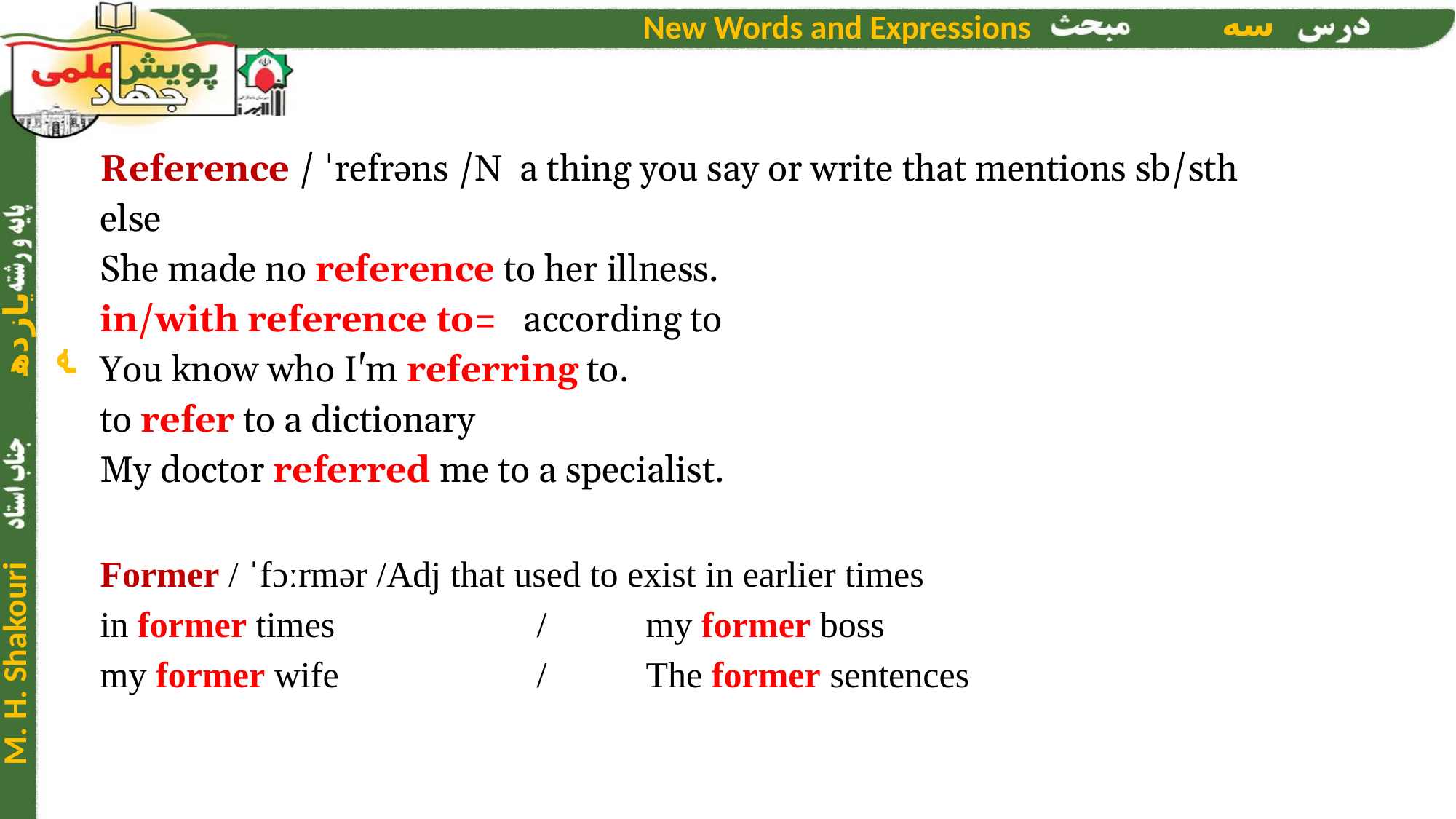

Reference / ˈrefrəns /N  a thing you say or write that mentions sb/sth else
She made no reference to her illness.
in/with reference to=   according to
You know who I'm referring to.
to refer to a dictionary
My doctor referred me to a specialist.
Former / ˈfɔːrmər /Adj that used to exist in earlier times
in former times		/  	my former boss
my former wife		/ 	The former sentences